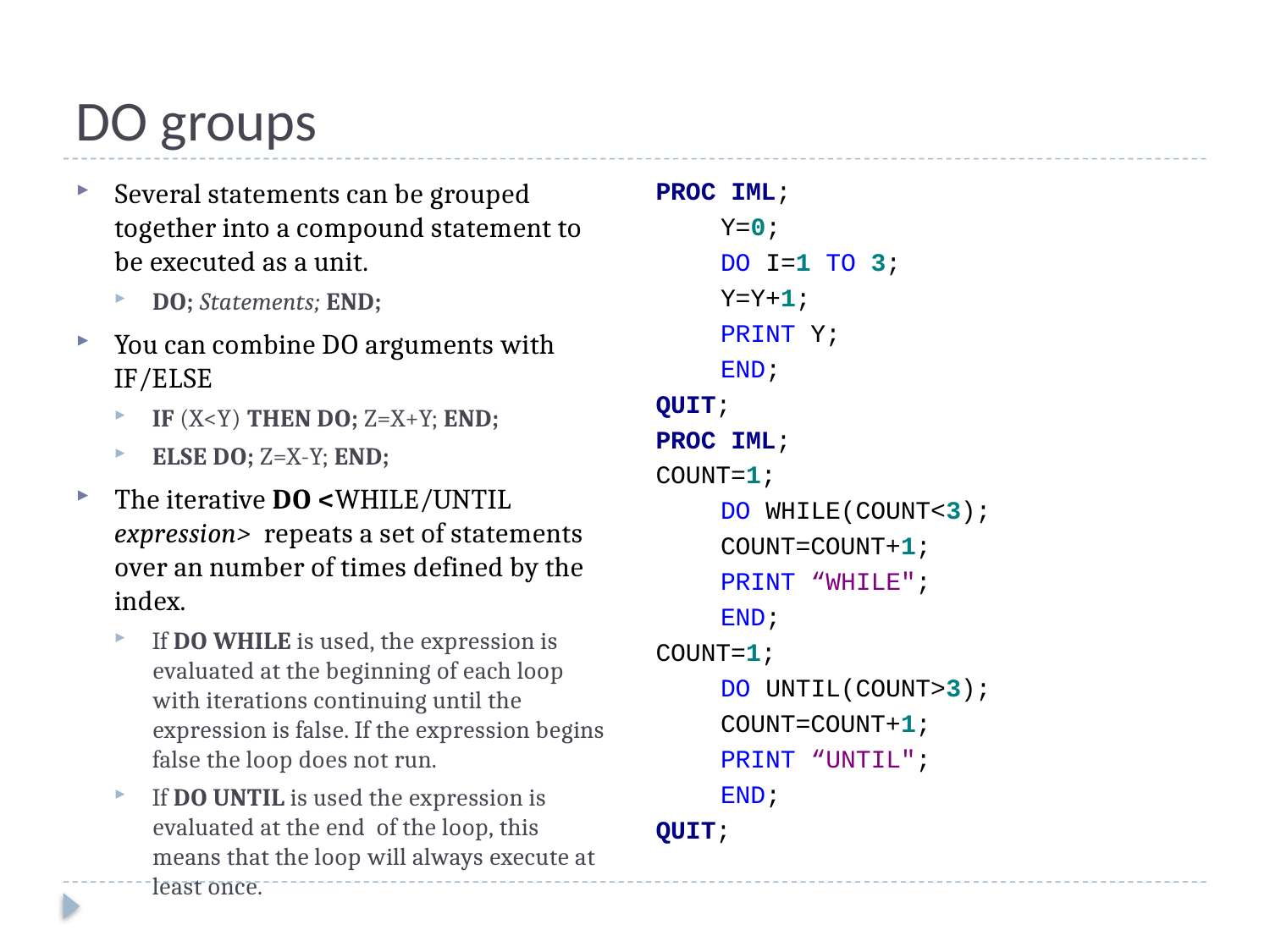

# DO groups
PROC IML;
	Y=0;
	DO I=1 TO 3;
		Y=Y+1;
		PRINT Y;
	END;
QUIT;
PROC IML;
COUNT=1;
	DO WHILE(COUNT<3);
		COUNT=COUNT+1;
		PRINT “WHILE";
	END;
COUNT=1;
	DO UNTIL(COUNT>3);
		COUNT=COUNT+1;
		PRINT “UNTIL";
	END;
QUIT;
Several statements can be grouped together into a compound statement to be executed as a unit.
DO; Statements; END;
You can combine DO arguments with IF/ELSE
IF (X<Y) THEN DO; Z=X+Y; END;
ELSE DO; Z=X-Y; END;
The iterative DO <WHILE/UNTIL expression>  repeats a set of statements over an number of times defined by the index.
If DO WHILE is used, the expression is evaluated at the beginning of each loop with iterations continuing until the expression is false. If the expression begins false the loop does not run.
If DO UNTIL is used the expression is evaluated at the end  of the loop, this means that the loop will always execute at least once.